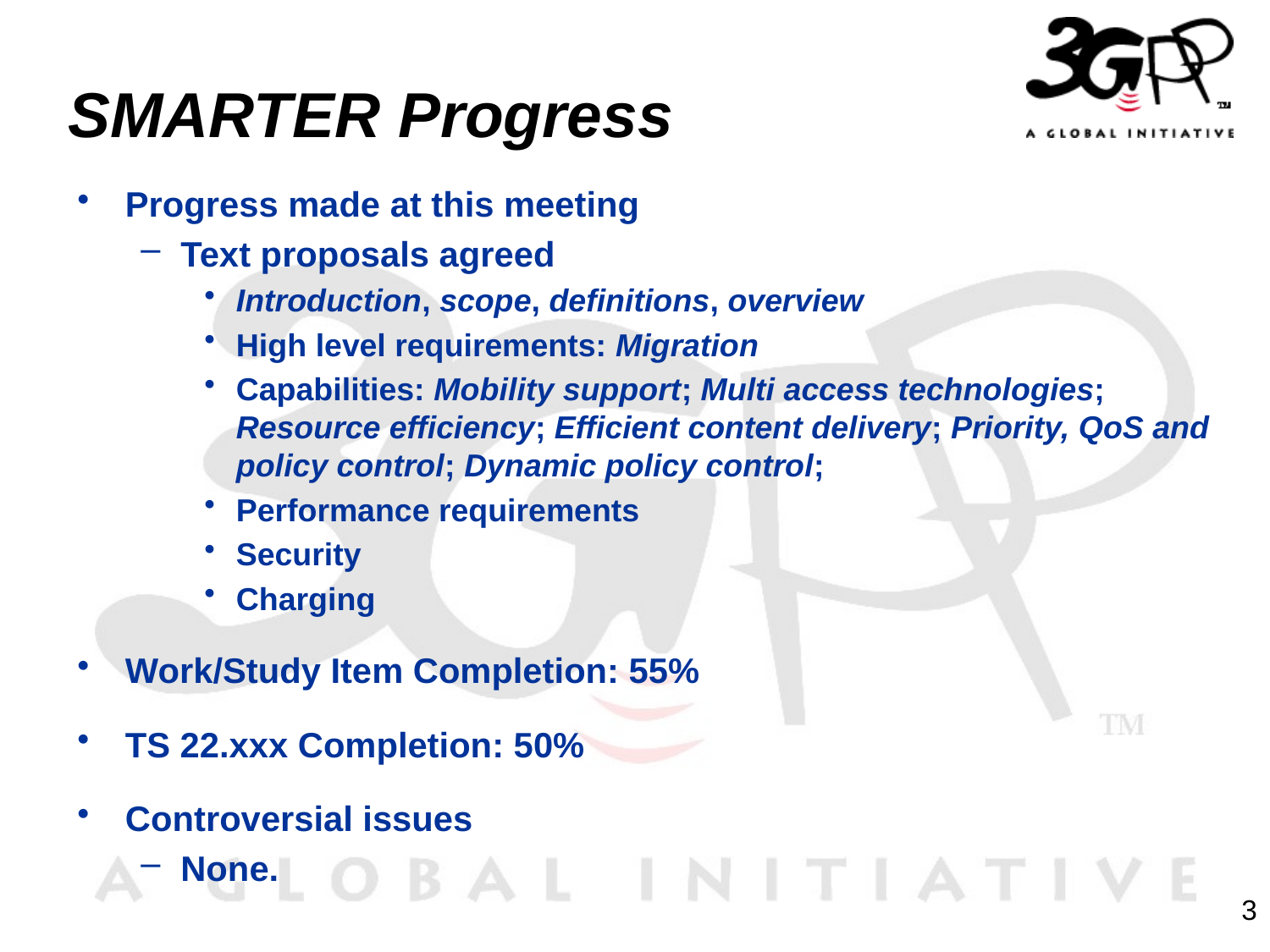

# SMARTER Progress
Progress made at this meeting
Text proposals agreed
Introduction, scope, definitions, overview
High level requirements: Migration
Capabilities: Mobility support; Multi access technologies; Resource efficiency; Efficient content delivery; Priority, QoS and policy control; Dynamic policy control;
Performance requirements
Security
Charging
Work/Study Item Completion: 55%
TS 22.xxx Completion: 50%
Controversial issues
None.

3